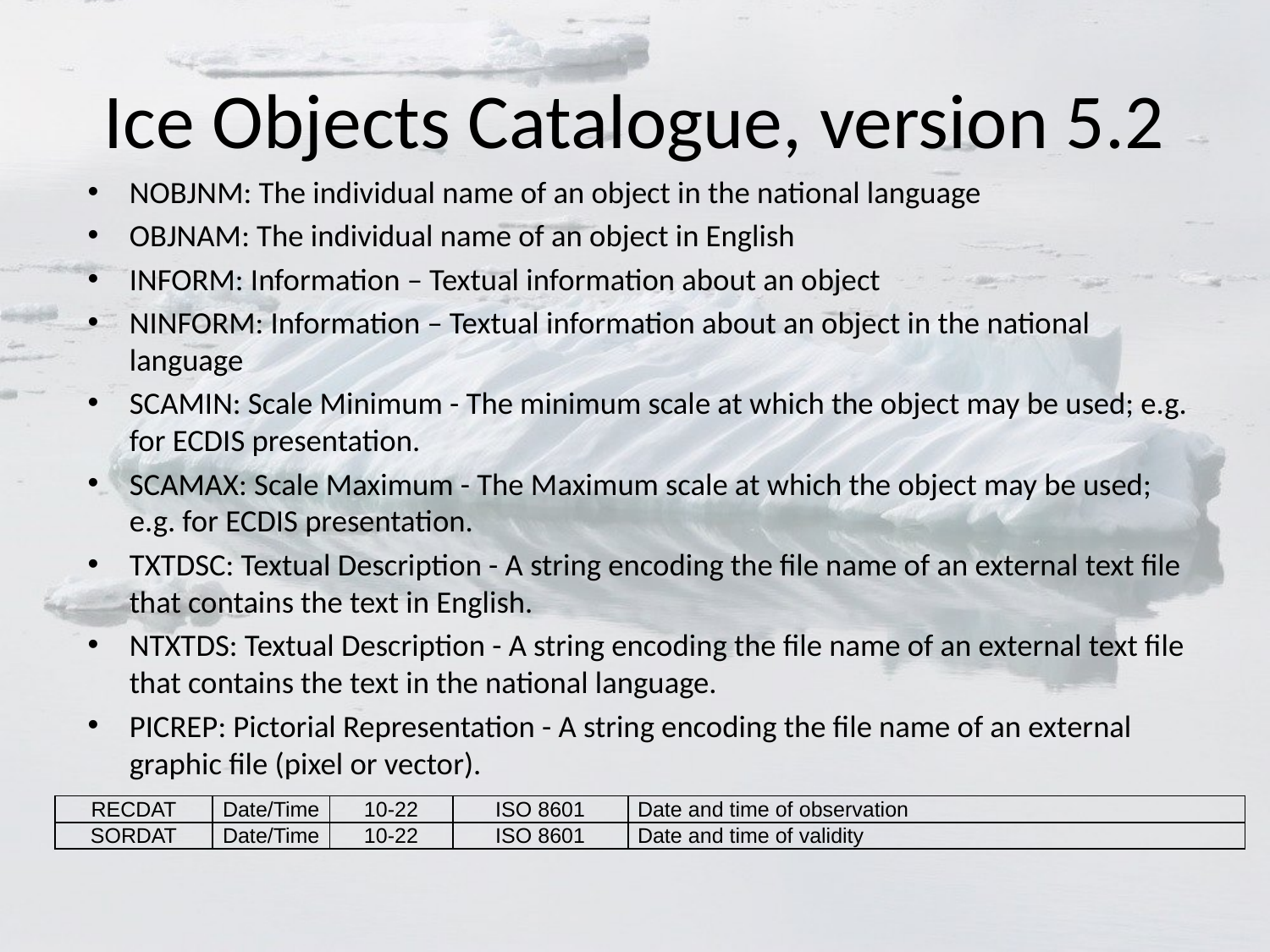

# Ice Objects Catalogue, version 5.2
NOBJNM: The individual name of an object in the national language
OBJNAM: The individual name of an object in English
INFORM: Information – Textual information about an object
NINFORM: Information – Textual information about an object in the national language
SCAMIN: Scale Minimum - The minimum scale at which the object may be used; e.g. for ECDIS presentation.
SCAMAX: Scale Maximum - The Maximum scale at which the object may be used; e.g. for ECDIS presentation.
TXTDSC: Textual Description - A string encoding the file name of an external text file that contains the text in English.
NTXTDS: Textual Description - A string encoding the file name of an external text file that contains the text in the national language.
PICREP: Pictorial Representation - A string encoding the file name of an external graphic file (pixel or vector).
| RECDAT | Date/Time | 10-22 | ISO 8601 | Date and time of observation |
| --- | --- | --- | --- | --- |
| SORDAT | Date/Time | 10-22 | ISO 8601 | Date and time of validity |